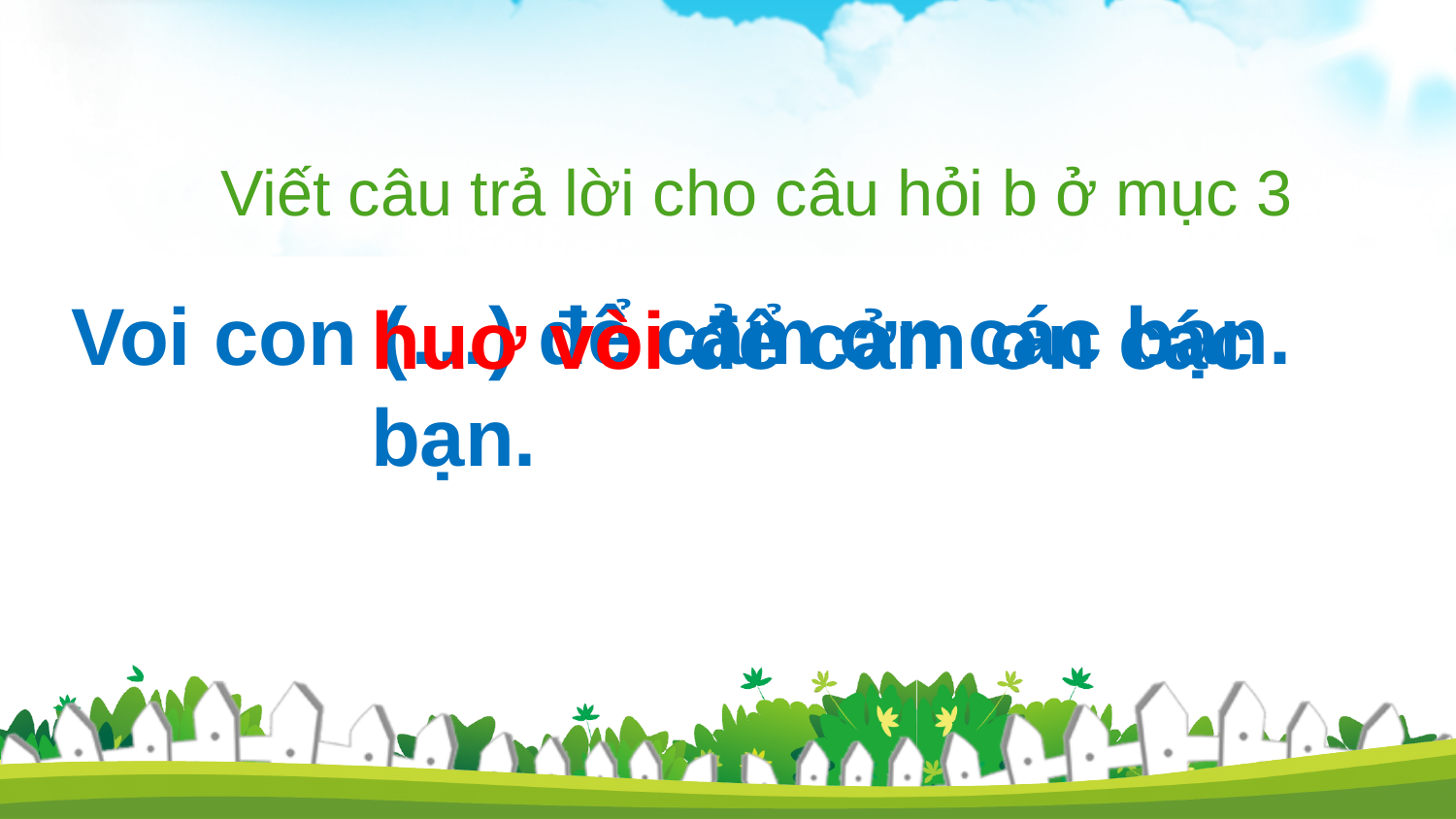

Viết câu trả lời cho câu hỏi b ở mục 3
(…) để cảm ơn các bạn.
Voi con
huơ vòi để cảm ơn các bạn.